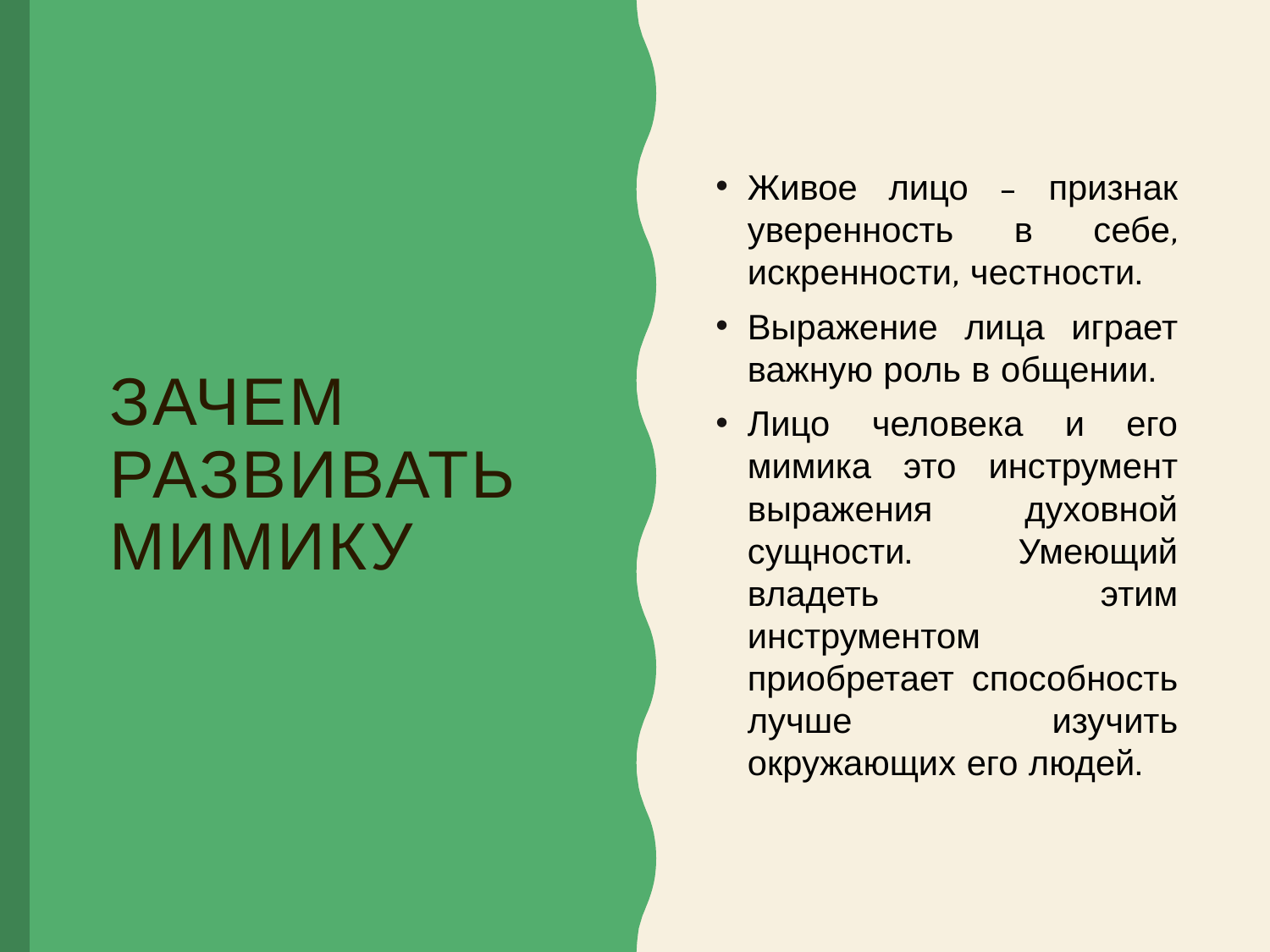

Живое лицо – признак уверенность в себе, искренности, честности.
Выражение лица играет важную роль в общении.
Лицо человека и его мимика это инструмент выражения духовной сущности. Умеющий владеть этим инструментом приобретает способность лучше изучить окружающих его людей.
# Зачем развивать мимику